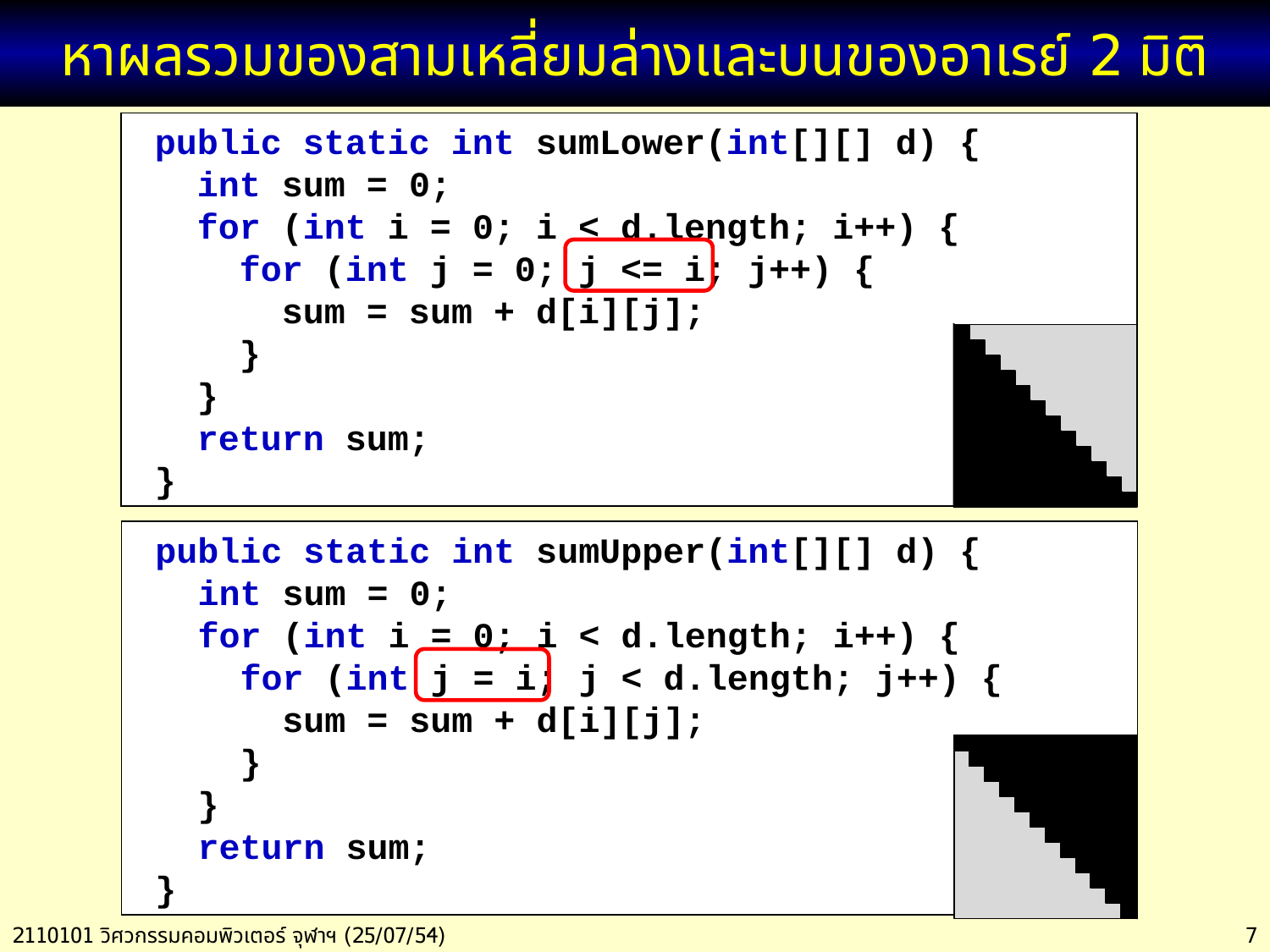

# หาผลรวมของสามเหลี่ยมล่างและบนของอาเรย์ 2 มิติ
 public static int sumLower(int[][] d) {
   int sum = 0;
   for (int i = 0; i < d.length; i++) {
     for (int j = 0; j <= i; j++) {
       sum = sum + d[i][j];
     }
   }
   return sum;
 }

 public static int sumUpper(int[][] d) {
   int sum = 0;
   for (int i = 0; i < d.length; i++) {
     for (int j = i; j < d.length; j++) {
       sum = sum + d[i][j];
     }
   }
   return sum;
 }